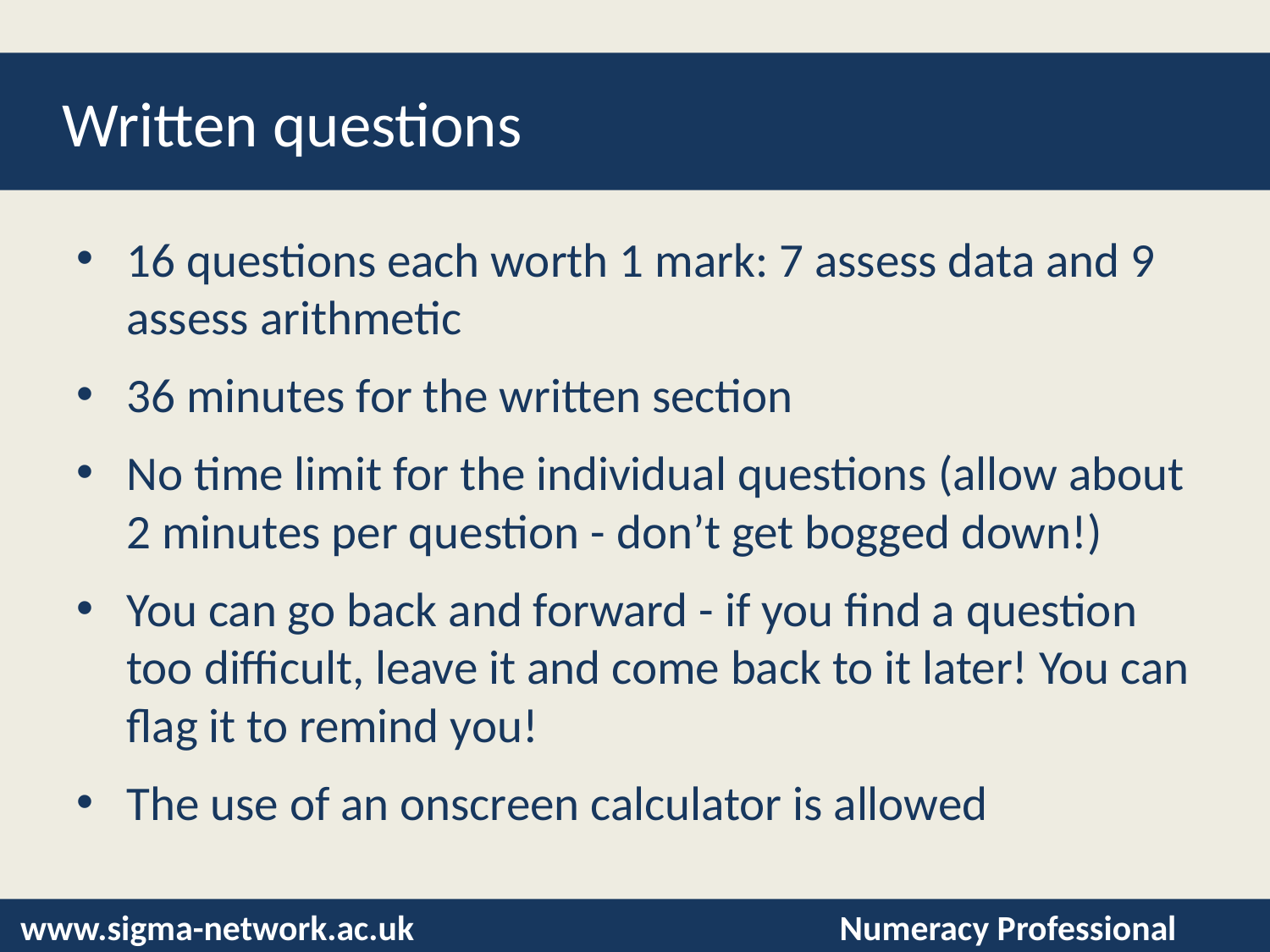

# Written questions
16 questions each worth 1 mark: 7 assess data and 9 assess arithmetic
36 minutes for the written section
No time limit for the individual questions (allow about 2 minutes per question - don’t get bogged down!)
You can go back and forward - if you find a question too difficult, leave it and come back to it later! You can flag it to remind you!
The use of an onscreen calculator is allowed